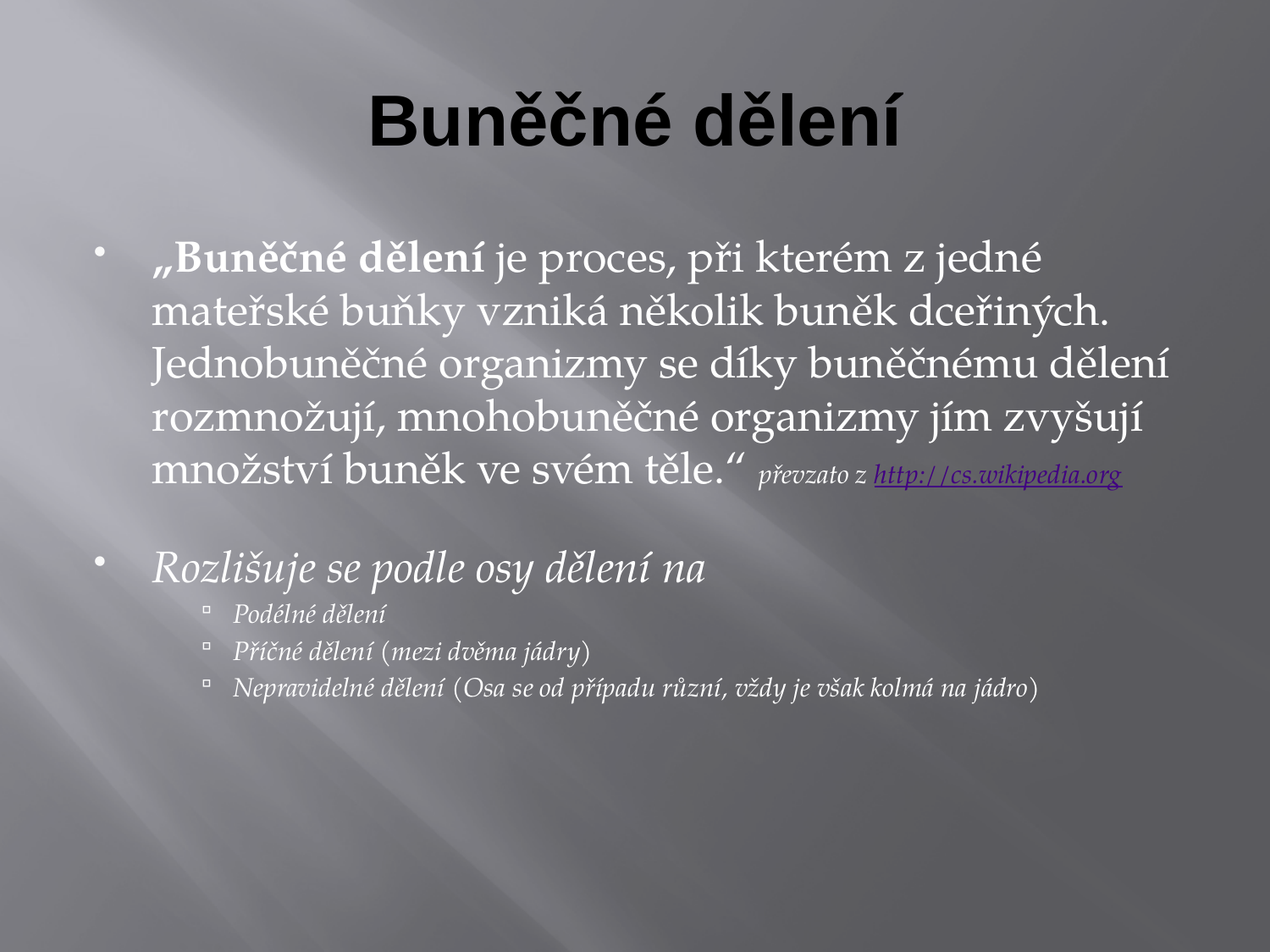

# Buněčné dělení
„Buněčné dělení je proces, při kterém z jedné mateřské buňky vzniká několik buněk dceřiných. Jednobuněčné organizmy se díky buněčnému dělení rozmnožují, mnohobuněčné organizmy jím zvyšují množství buněk ve svém těle.“ převzato z http://cs.wikipedia.org

Rozlišuje se podle osy dělení na
Podélné dělení
Příčné dělení (mezi dvěma jádry)
Nepravidelné dělení (Osa se od případu různí, vždy je však kolmá na jádro)